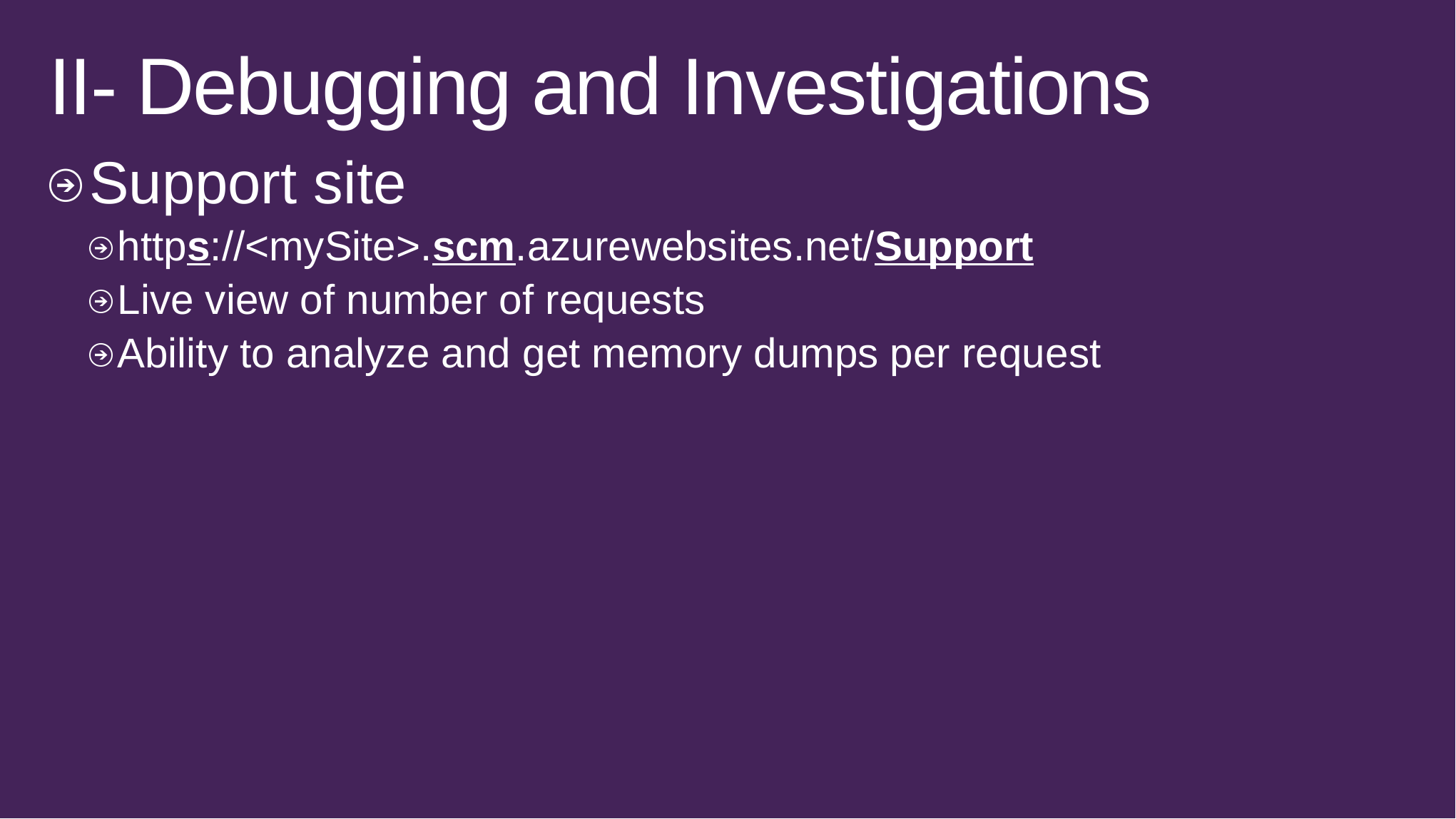

# II- Debugging and Investigations
Support site
https://<mySite>.scm.azurewebsites.net/Support
Live view of number of requests
Ability to analyze and get memory dumps per request